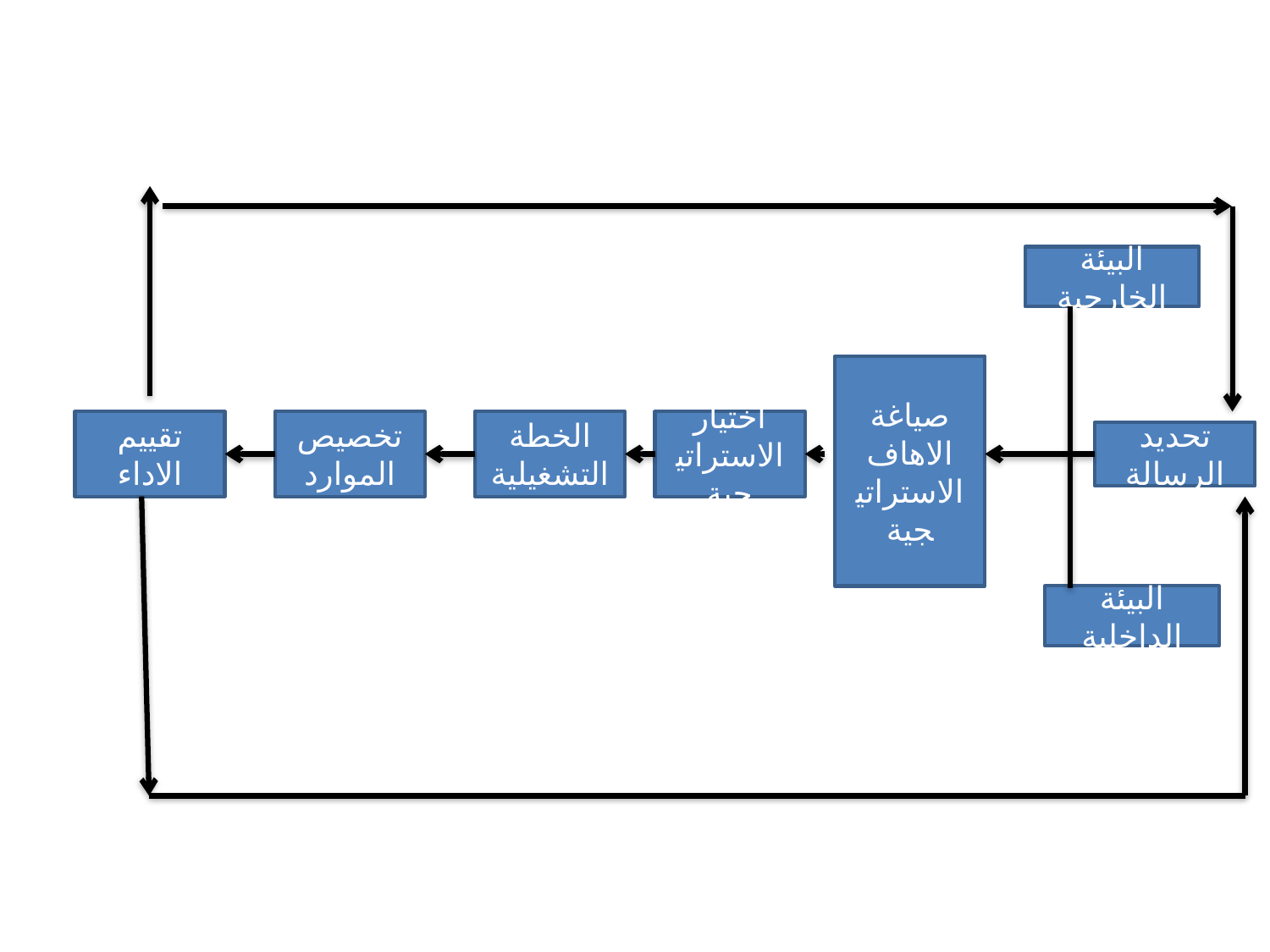

البيئة الخارجية
صياغة الاهاف الاستراتيجية
تقييم الاداء
تخصيص الموارد
الخطة التشغيلية
اختيار الاستراتيجية
تحديد الرسالة
البيئة الداخلية